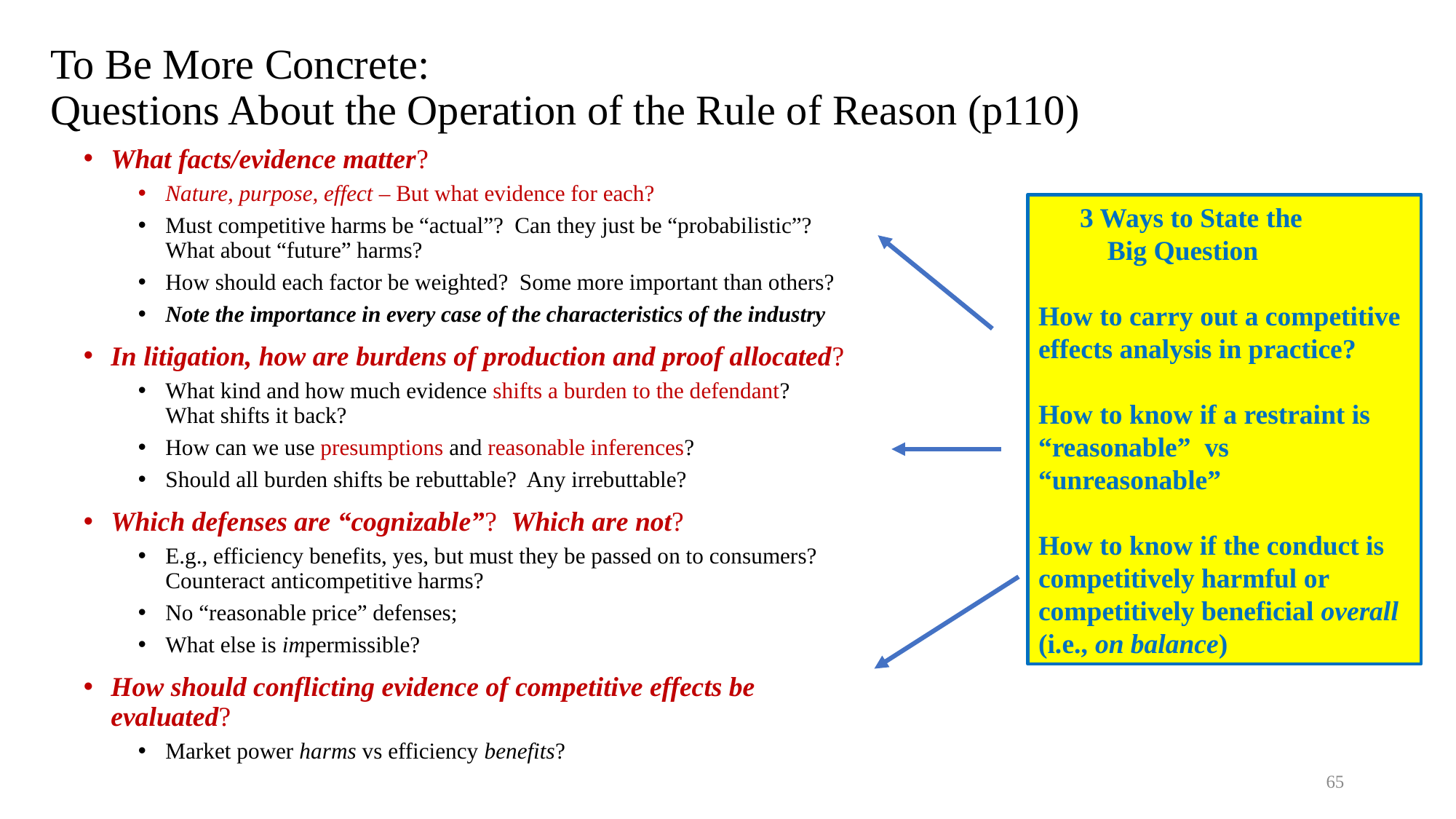

# To Be More Concrete: Questions About the Operation of the Rule of Reason (p110)
What facts/evidence matter?
Nature, purpose, effect – But what evidence for each?
Must competitive harms be “actual”?  Can they just be “probabilistic”?  What about “future” harms?
How should each factor be weighted?  Some more important than others?
Note the importance in every case of the characteristics of the industry
In litigation, how are burdens of production and proof allocated?
What kind and how much evidence shifts a burden to the defendant?
What shifts it back?
How can we use presumptions and reasonable inferences?
Should all burden shifts be rebuttable?  Any irrebuttable?
Which defenses are “cognizable”?  Which are not?
E.g., efficiency benefits, yes, but must they be passed on to consumers? Counteract anticompetitive harms?
No “reasonable price” defenses;
What else is impermissible?
How should conflicting evidence of competitive effects be evaluated?
Market power harms vs efficiency benefits?
      3 Ways to State the
          Big Question

How to carry out a competitive effects analysis in practice?
How to know if a restraint is “reasonable”  vs “unreasonable”

How to know if the conduct is competitively harmful or competitively beneficial overall
(i.e., on balance)
65